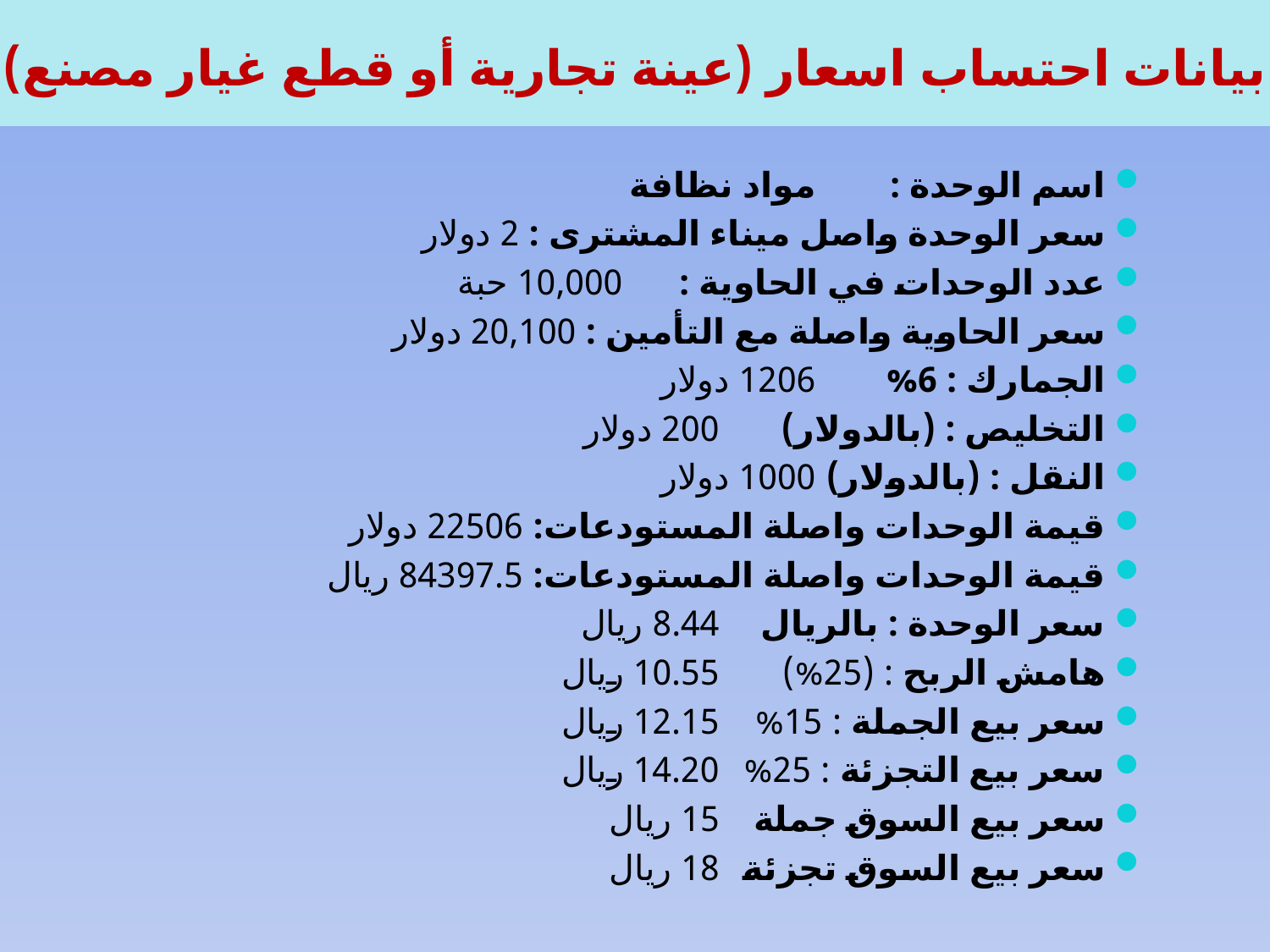

# بيانات احتساب اسعار (عينة تجارية أو قطع غيار مصنع)
اسم الوحدة : 			مواد نظافة
سعر الوحدة واصل ميناء المشترى : 	2 دولار
عدد الوحدات في الحاوية : 		10,000 حبة
سعر الحاوية واصلة مع التأمين : 	20,100 دولار
الجمارك : 6% 			1206 دولار
التخليص : (بالدولار) 		200 دولار
النقل : (بالدولار) 			1000 دولار
قيمة الوحدات واصلة المستودعات: 	22506 دولار
قيمة الوحدات واصلة المستودعات: 	84397.5 ريال
سعر الوحدة : بالريال 		8.44 ريال
هامش الربح : (25%) 		10.55 ريال
سعر بيع الجملة : 15% 		12.15 ريال
سعر بيع التجزئة : 25% 		14.20 ريال
سعر بيع السوق جملة 		15 ريال
سعر بيع السوق تجزئة 		18 ريال
الدكتور عيسى قداده
44